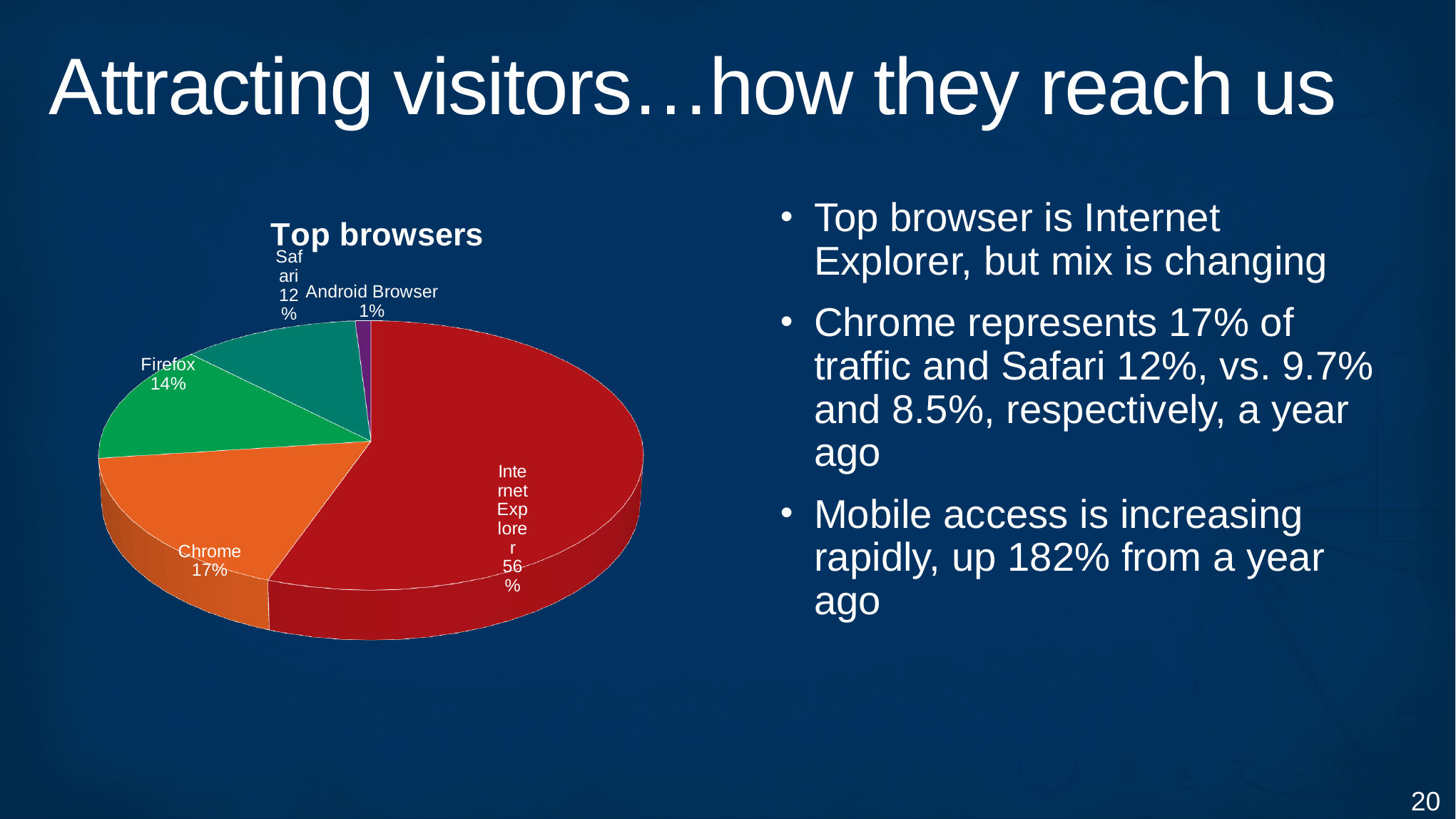

# Attracting visitors…how they reach us
Top browser is Internet Explorer, but mix is changing
Chrome represents 17% of traffic and Safari 12%, vs. 9.7% and 8.5%, respectively, a year ago
Mobile access is increasing rapidly, up 182% from a year ago

[unsupported chart]

20